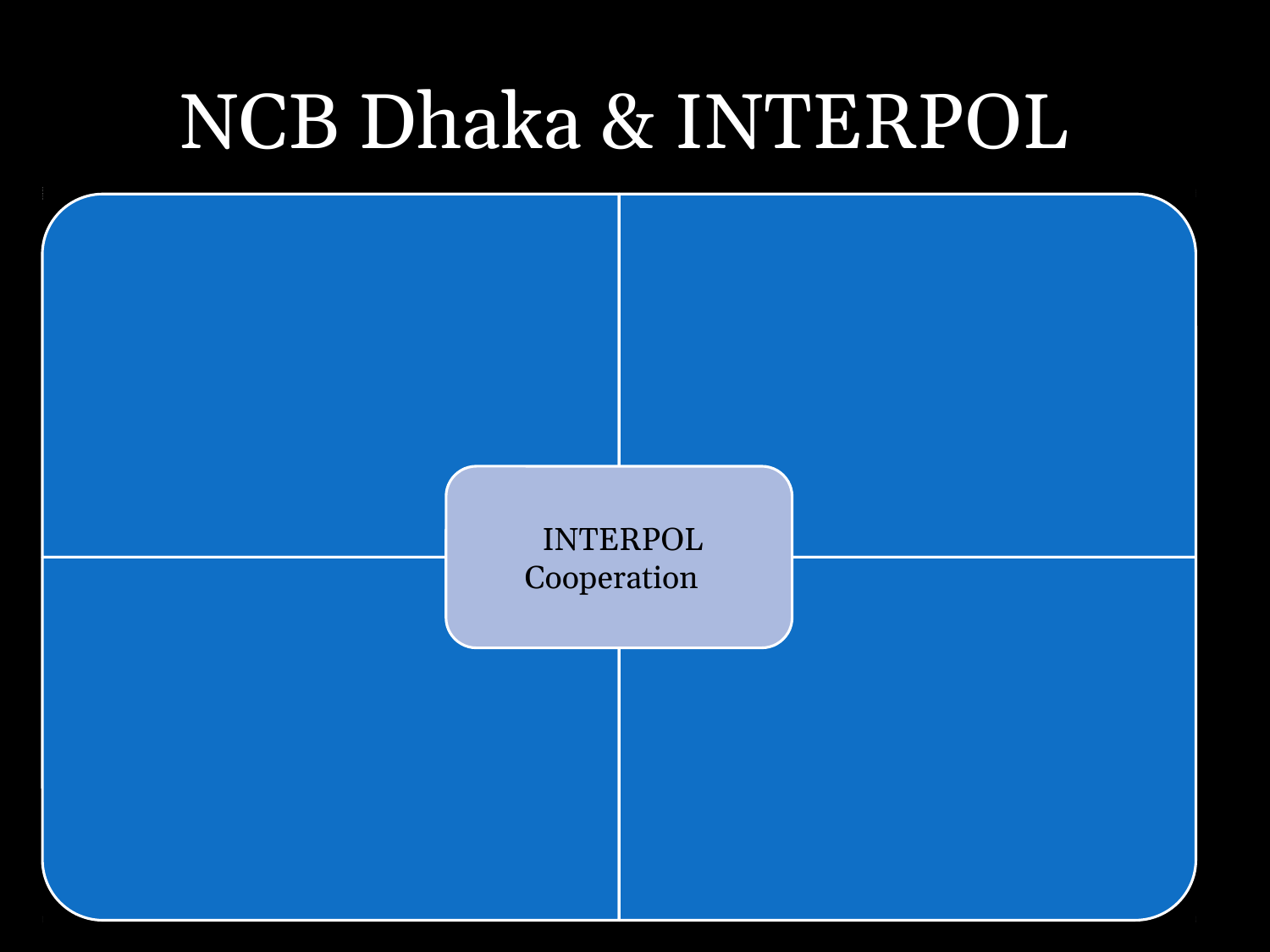

# NCB Dhaka & INTERPOL
 INTERPOL Cooperation
NCB Dhaka
Immigration Police Dhaka